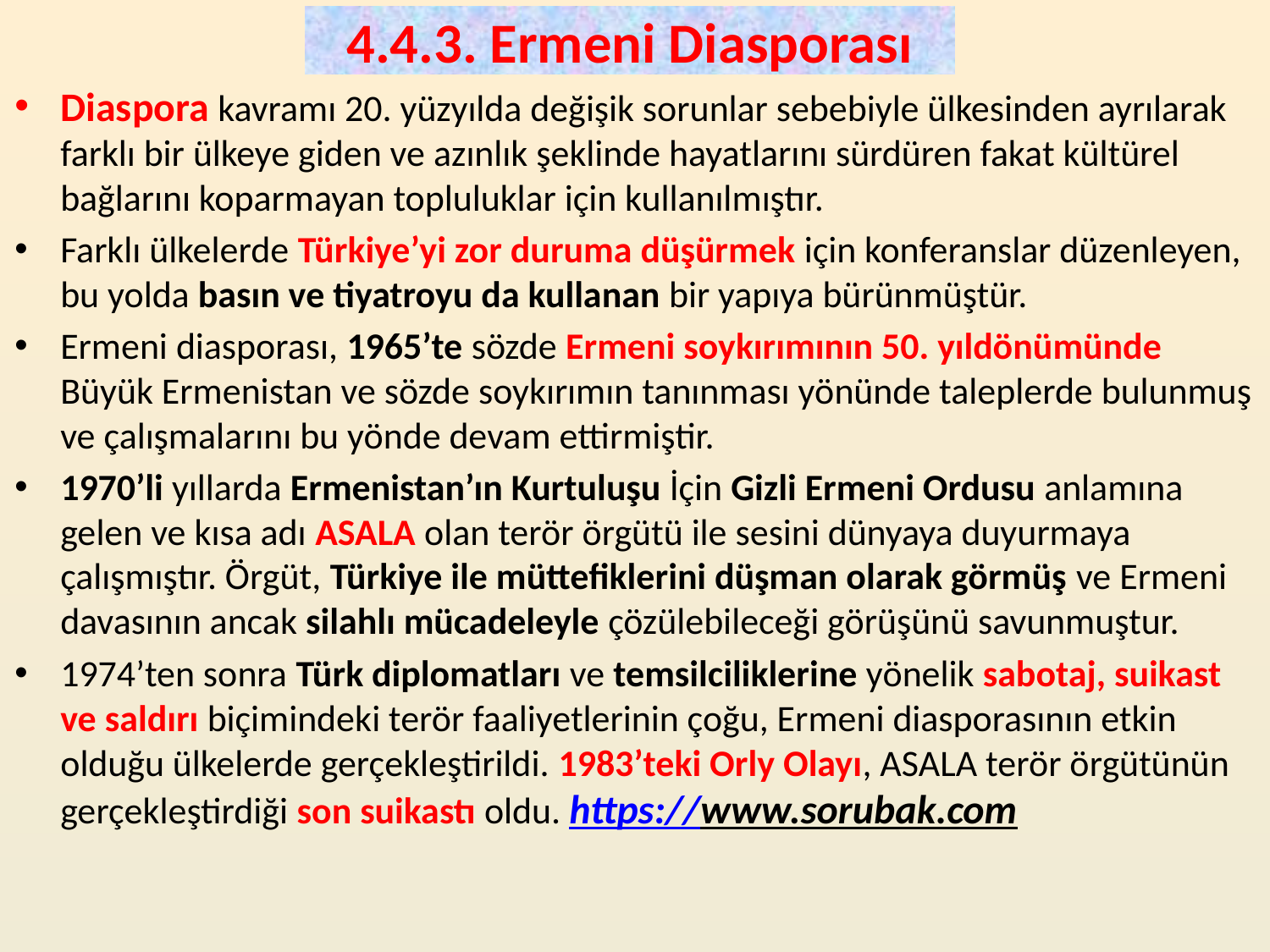

4.4.3. Ermeni Diasporası
Diaspora kavramı 20. yüzyılda değişik sorunlar sebebiyle ülkesinden ayrılarak farklı bir ülkeye giden ve azınlık şeklinde hayatlarını sürdüren fakat kültürel bağlarını koparmayan topluluklar için kullanılmıştır.
Farklı ülkelerde Türkiye’yi zor duruma düşürmek için konferanslar düzenleyen, bu yolda basın ve tiyatroyu da kullanan bir yapıya bürünmüştür.
Ermeni diasporası, 1965’te sözde Ermeni soykırımının 50. yıldönümünde Büyük Ermenistan ve sözde soykırımın tanınması yönünde taleplerde bulunmuş ve çalışmalarını bu yönde devam ettirmiştir.
1970’li yıllarda Ermenistan’ın Kurtuluşu İçin Gizli Ermeni Ordusu anlamına gelen ve kısa adı ASALA olan terör örgütü ile sesini dünyaya duyurmaya çalışmıştır. Örgüt, Türkiye ile müttefiklerini düşman olarak görmüş ve Ermeni davasının ancak silahlı mücadeleyle çözülebileceği görüşünü savunmuştur.
1974’ten sonra Türk diplomatları ve temsilciliklerine yönelik sabotaj, suikast ve saldırı biçimindeki terör faaliyetlerinin çoğu, Ermeni diasporasının etkin olduğu ülkelerde gerçekleştirildi. 1983’teki Orly Olayı, ASALA terör örgütünün gerçekleştirdiği son suikastı oldu. https://www.sorubak.com